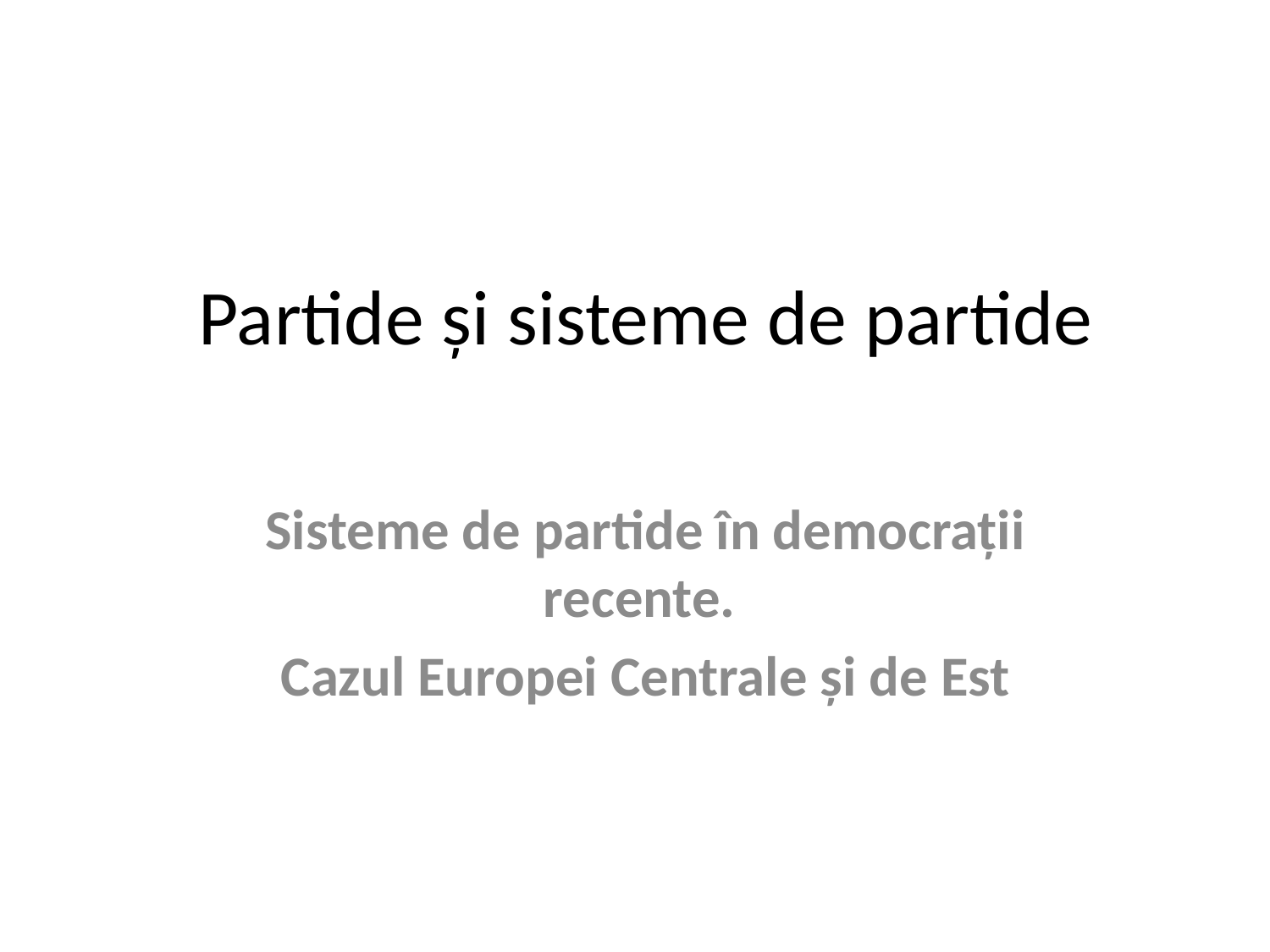

# Partide și sisteme de partide
Sisteme de partide în democrații recente.
Cazul Europei Centrale și de Est